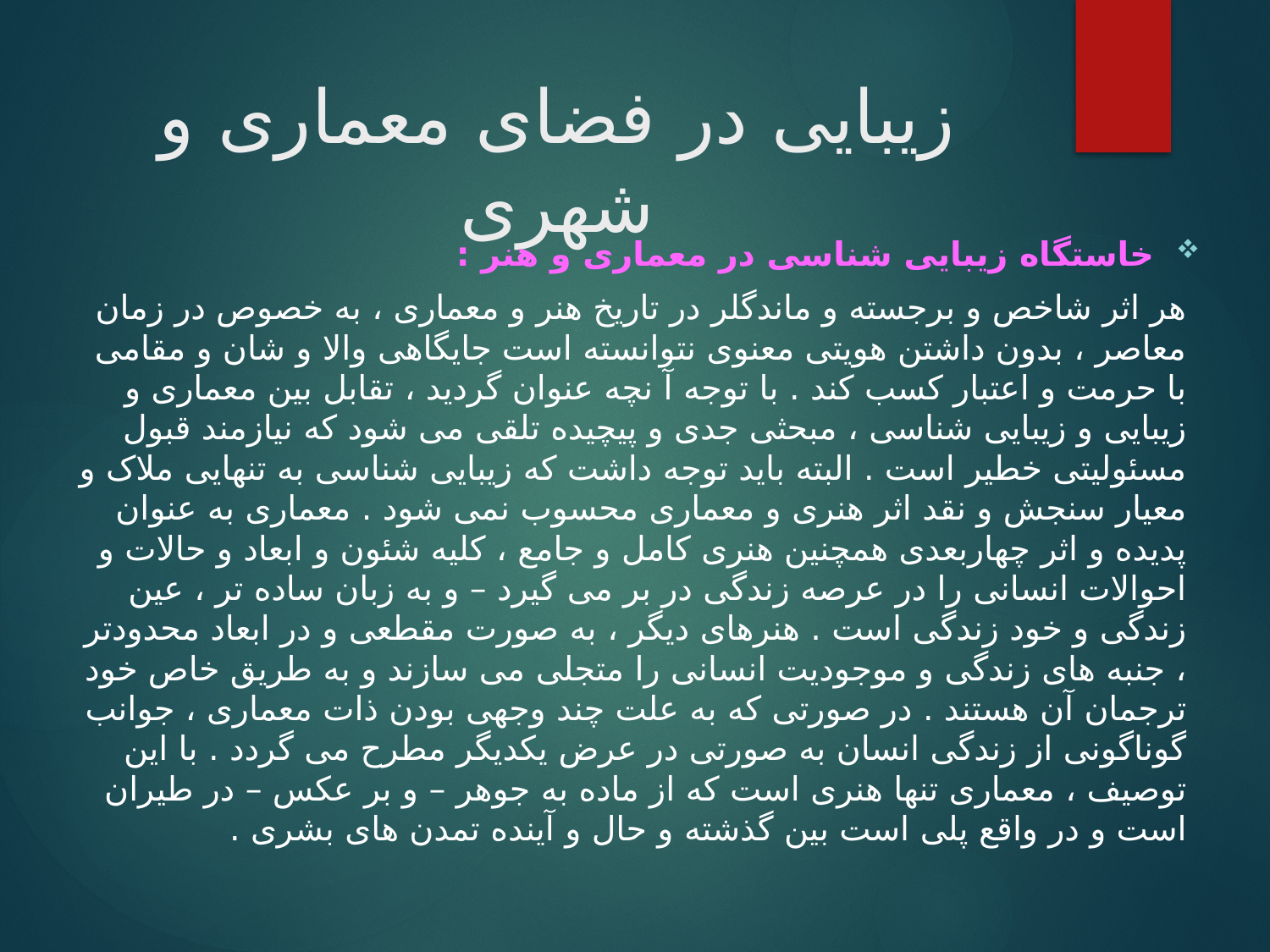

# زیبایی در فضای معماری و شهری
خاستگاه زیبایی شناسی در معماری و هنر :
هر اثر شاخص و برجسته و ماندگلر در تاریخ هنر و معماری ، به خصوص در زمان معاصر ، بدون داشتن هویتی معنوی نتوانسته است جایگاهی والا و شان و مقامی با حرمت و اعتبار کسب کند . با توجه آ نچه عنوان گردید ، تقابل بین معماری و زیبایی و زیبایی شناسی ، مبحثی جدی و پیچیده تلقی می شود که نیازمند قبول مسئولیتی خطیر است . البته باید توجه داشت که زیبایی شناسی به تنهایی ملاک و معیار سنجش و نقد اثر هنری و معماری محسوب نمی شود . معماری به عنوان پدیده و اثر چهاربعدی همچنین هنری کامل و جامع ، کلیه شئون و ابعاد و حالات و احوالات انسانی را در عرصه زندگی در بر می گیرد – و به زبان ساده تر ، عین زندگی و خود زندگی است . هنرهای دیگر ، به صورت مقطعی و در ابعاد محدودتر ، جنبه های زندگی و موجودیت انسانی را متجلی می سازند و به طریق خاص خود ترجمان آن هستند . در صورتی که به علت چند وجهی بودن ذات معماری ، جوانب گوناگونی از زندگی انسان به صورتی در عرض یکدیگر مطرح می گردد . با این توصیف ، معماری تنها هنری است که از ماده به جوهر – و بر عکس – در طیران است و در واقع پلی است بین گذشته و حال و آینده تمدن های بشری .